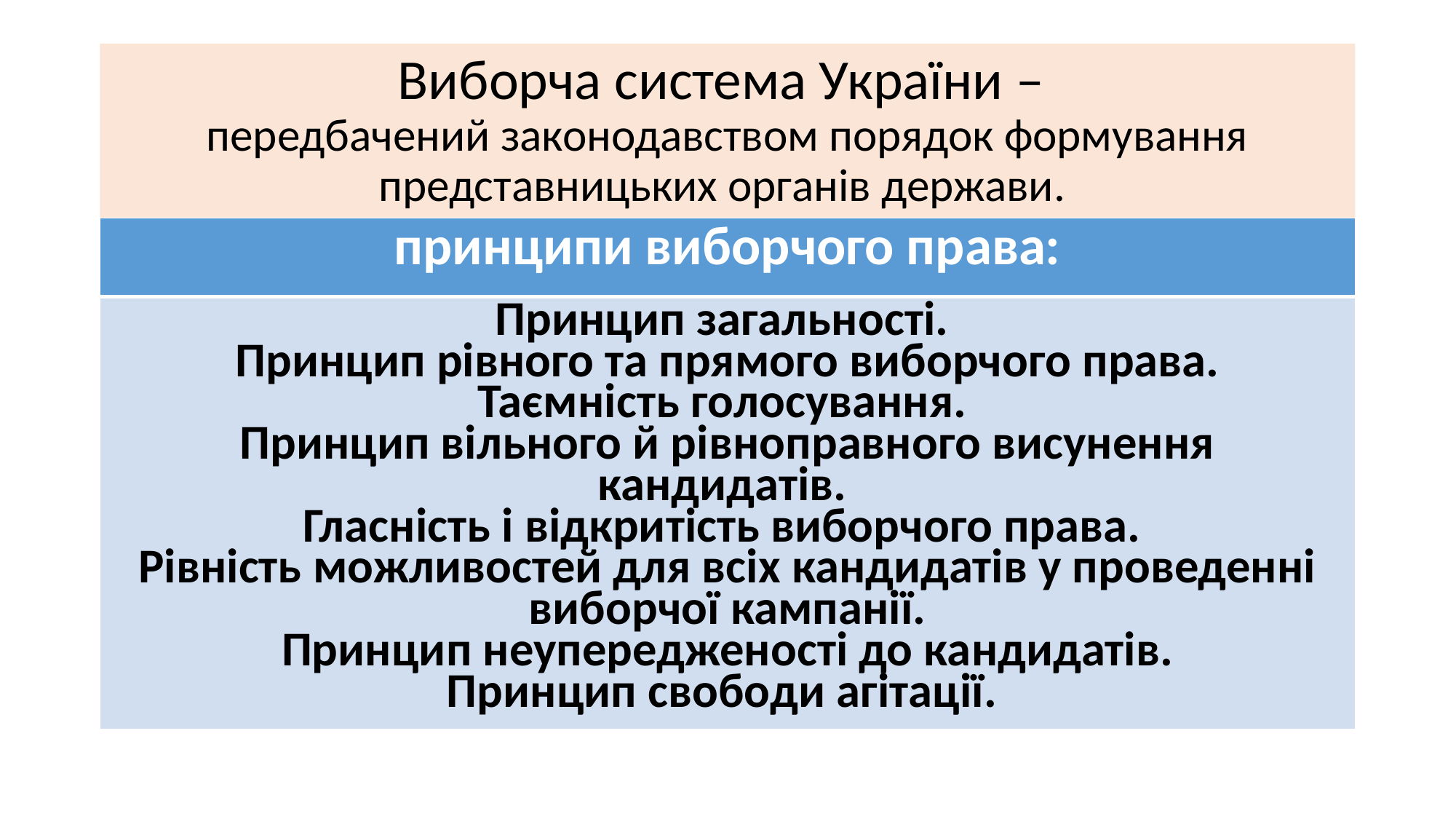

# Виборча система України – передбачений законодавством порядок формування представницьких органів держави.
| принципи виборчого права: |
| --- |
| Принцип загальності. Принцип рівного та прямого виборчого права. Таємність голосування. Принцип вільного й рівноправного висунення кандидатів. Гласність і відкритість виборчого права. Рівність можливостей для всіх кандидатів у проведенні виборчої кампанії. Принцип неупередженості до кандидатів. Принцип свободи агітації. |